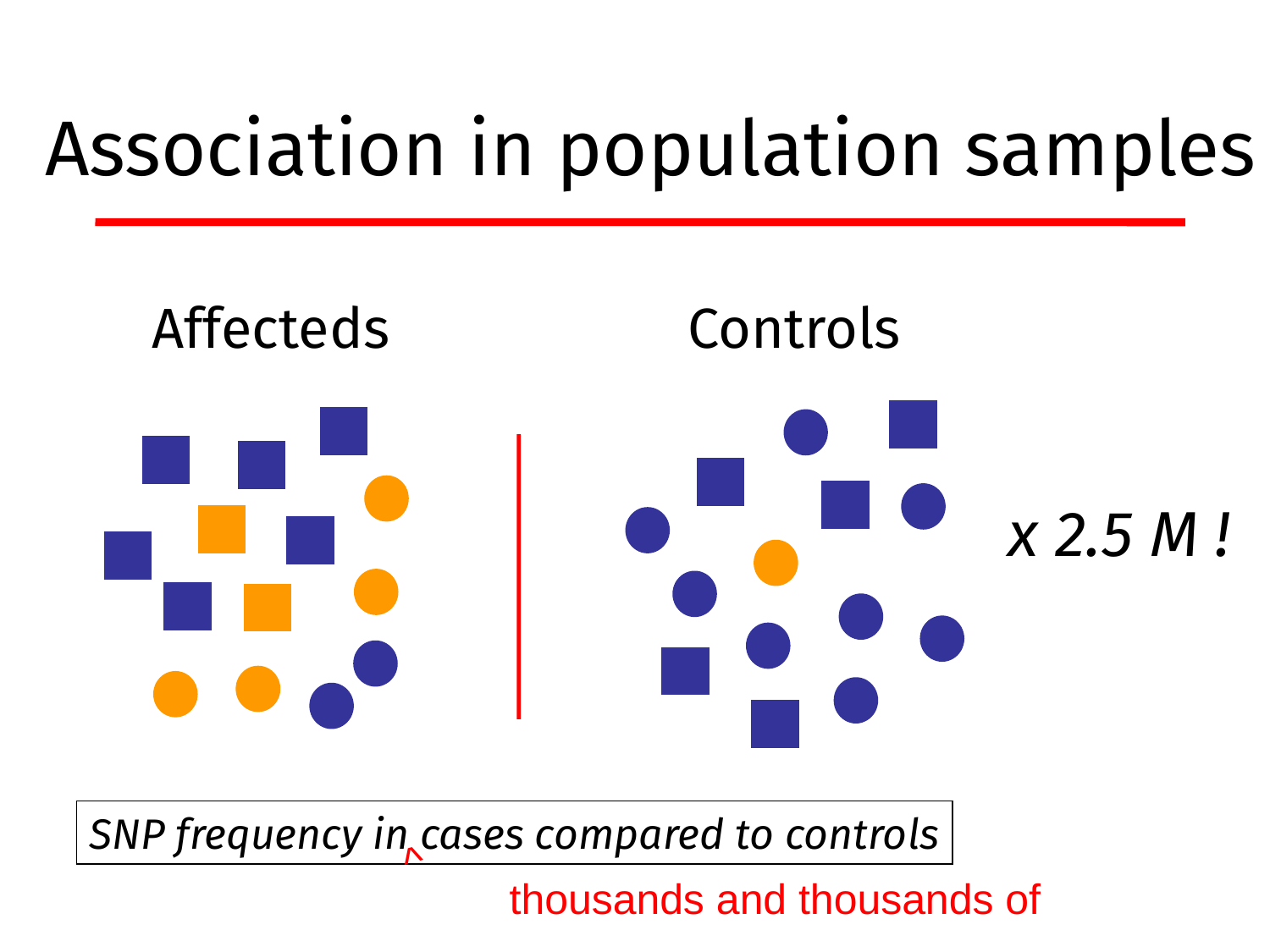

Association in population samples

Affecteds
Controls

x 2.5 M !

SNP frequency in cases compared to controls
^
thousands and thousands of